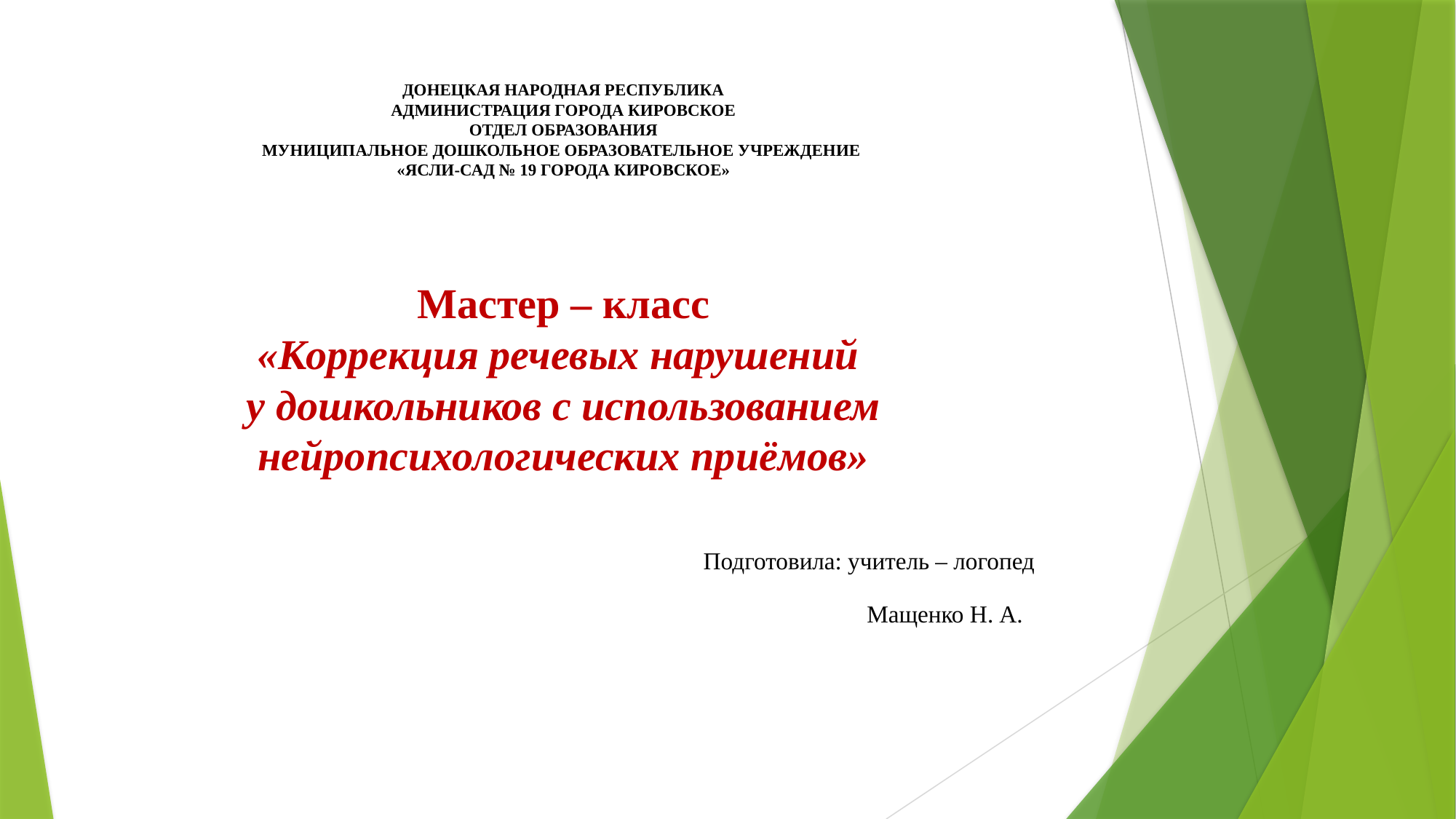

ДОНЕЦКАЯ НАРОДНАЯ РЕСПУБЛИКА
АДМИНИСТРАЦИЯ ГОРОДА КИРОВСКОЕ
ОТДЕЛ ОБРАЗОВАНИЯ
МУНИЦИПАЛЬНОЕ ДОШКОЛЬНОЕ ОБРАЗОВАТЕЛЬНОЕ УЧРЕЖДЕНИЕ
«ЯСЛИ-САД № 19 ГОРОДА КИРОВСКОЕ»

Мастер – класс
«Коррекция речевых нарушений
у дошкольников с использованием нейропсихологических приёмов»

Подготовила: учитель – логопед
Мащенко Н. А.